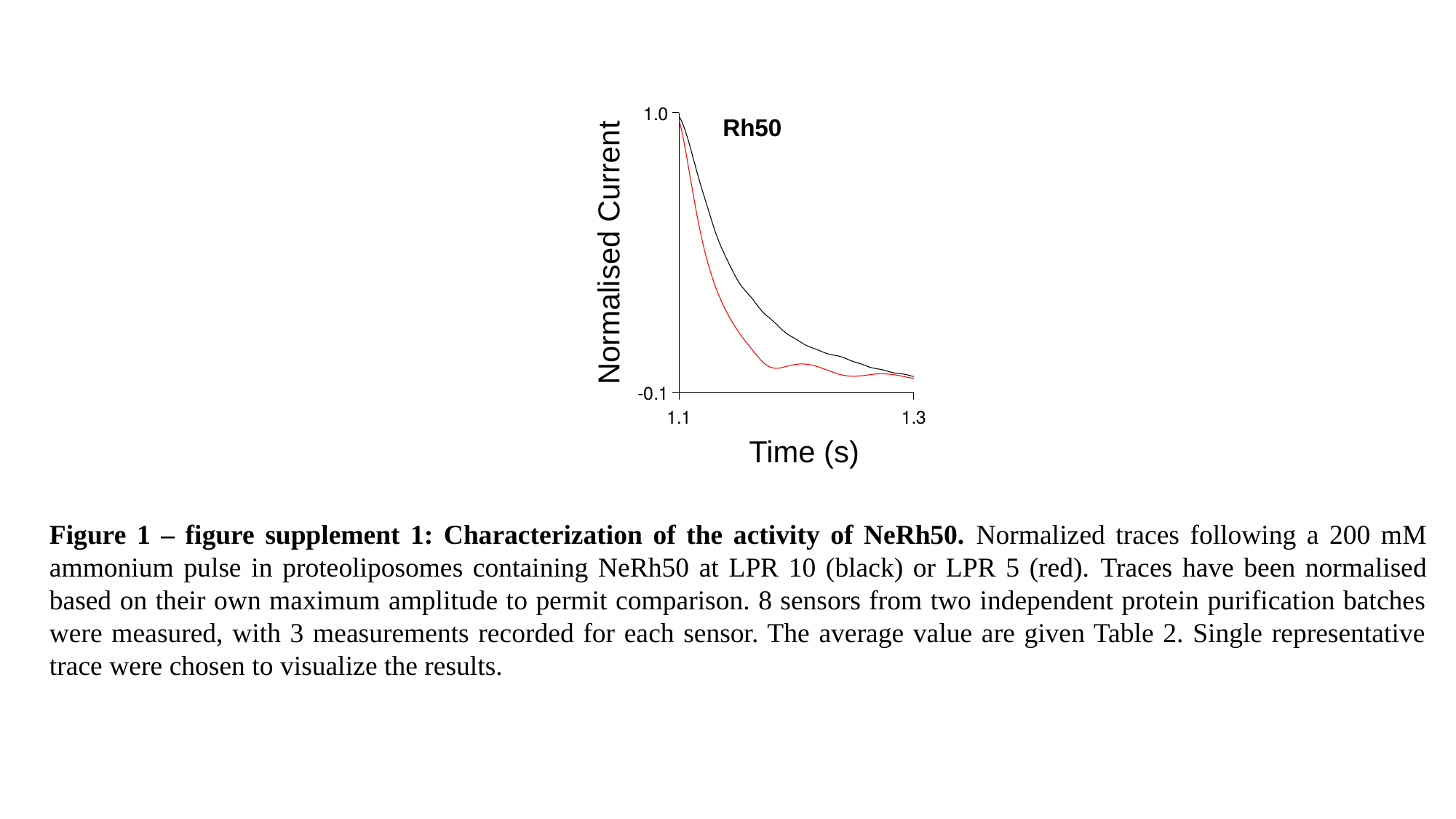

### Chart

| Category |  |  |
|---|---|---|
Rh50
Normalised Current
Time (s)
Figure 1 – figure supplement 1: Characterization of the activity of NeRh50. Normalized traces following a 200 mM ammonium pulse in proteoliposomes containing NeRh50 at LPR 10 (black) or LPR 5 (red). Traces have been normalised based on their own maximum amplitude to permit comparison. 8 sensors from two independent protein purification batches were measured, with 3 measurements recorded for each sensor. The average value are given Table 2. Single representative trace were chosen to visualize the results.